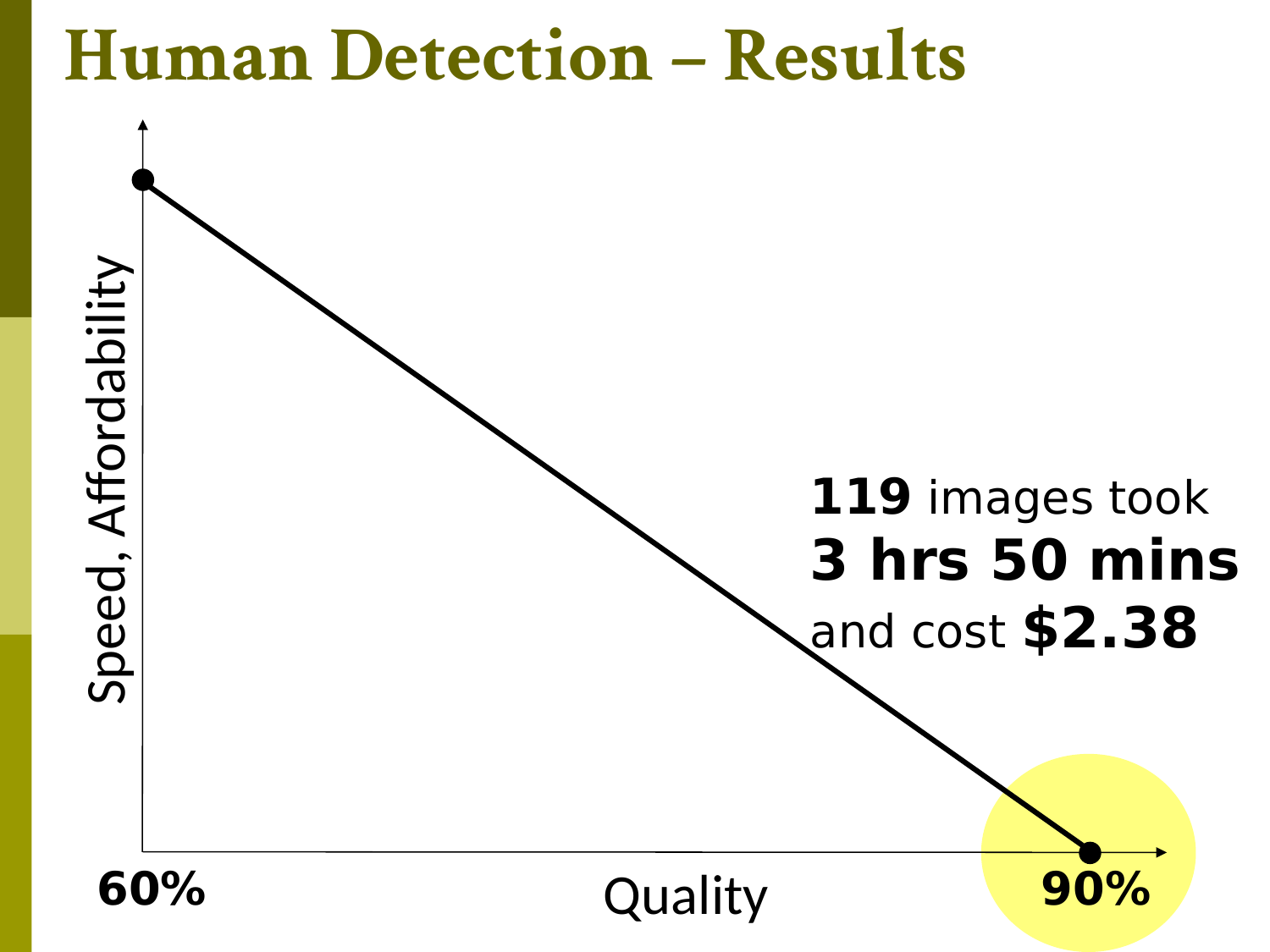

# Human Detection – Results
Speed, Affordability
Quality

119 images took
3 hrs 50 mins and cost $2.38

60%
90%